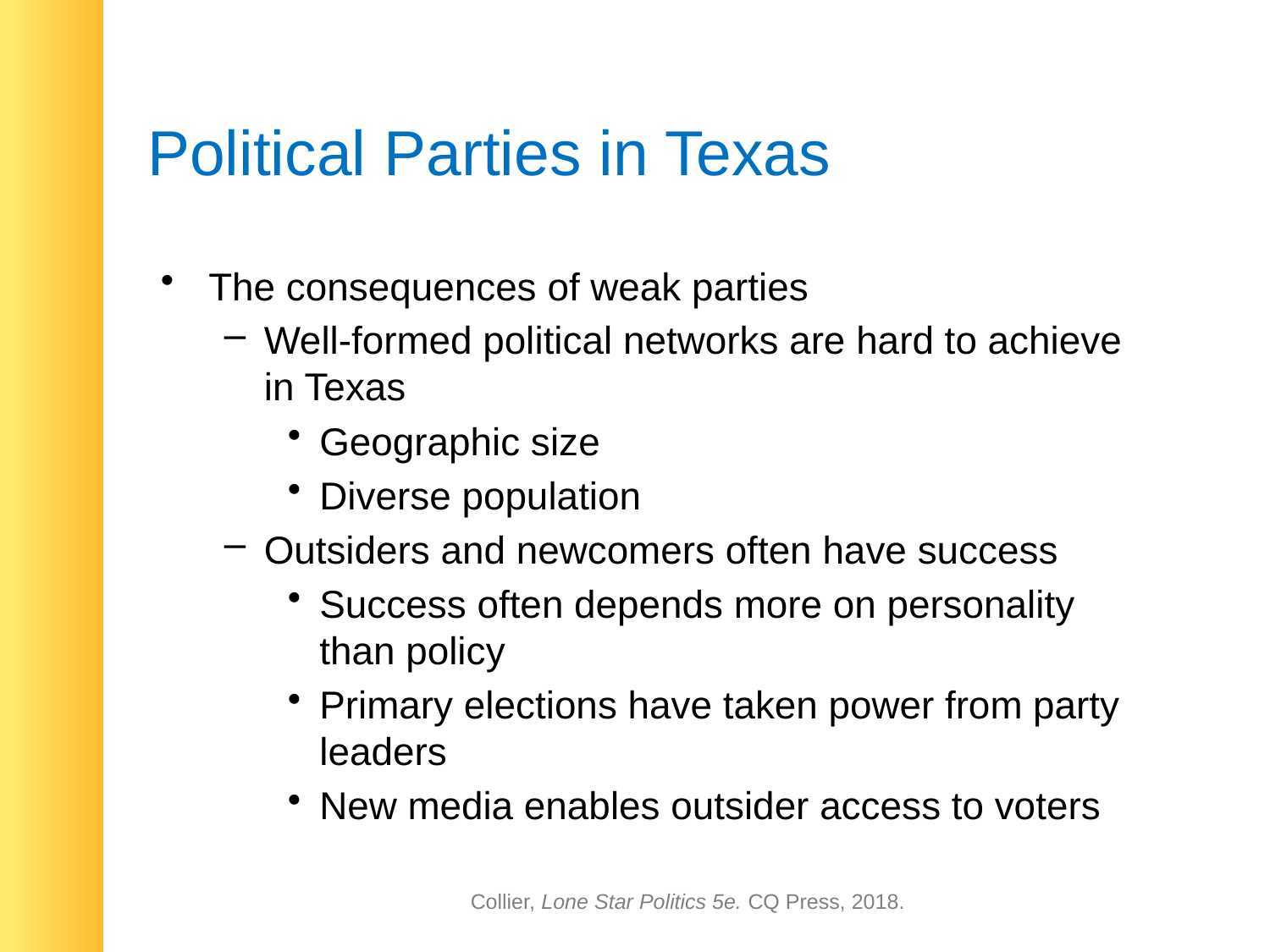

# Political Parties in Texas
The consequences of weak parties
Well-formed political networks are hard to achieve in Texas
Geographic size
Diverse population
Outsiders and newcomers often have success
Success often depends more on personality than policy
Primary elections have taken power from party leaders
New media enables outsider access to voters
Collier, Lone Star Politics 5e. CQ Press, 2018.